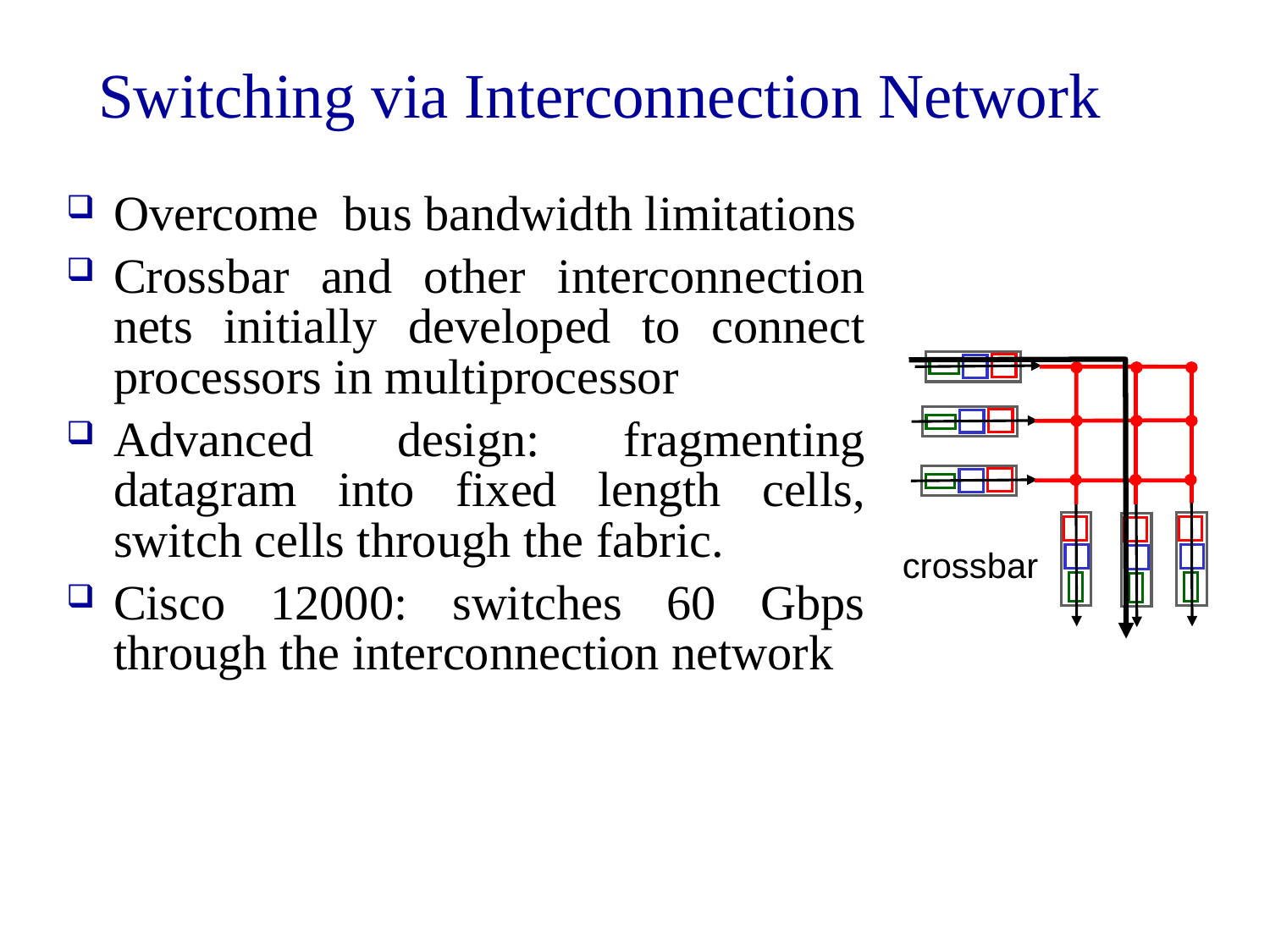

Switching via Interconnection Network
Overcome  bus bandwidth limitations
Crossbar and other interconnection nets initially developed to connect processors in multiprocessor
Advanced design: fragmenting datagram into fixed length cells, switch cells through the fabric.
Cisco 12000: switches 60 Gbps through the interconnection network

crossbar